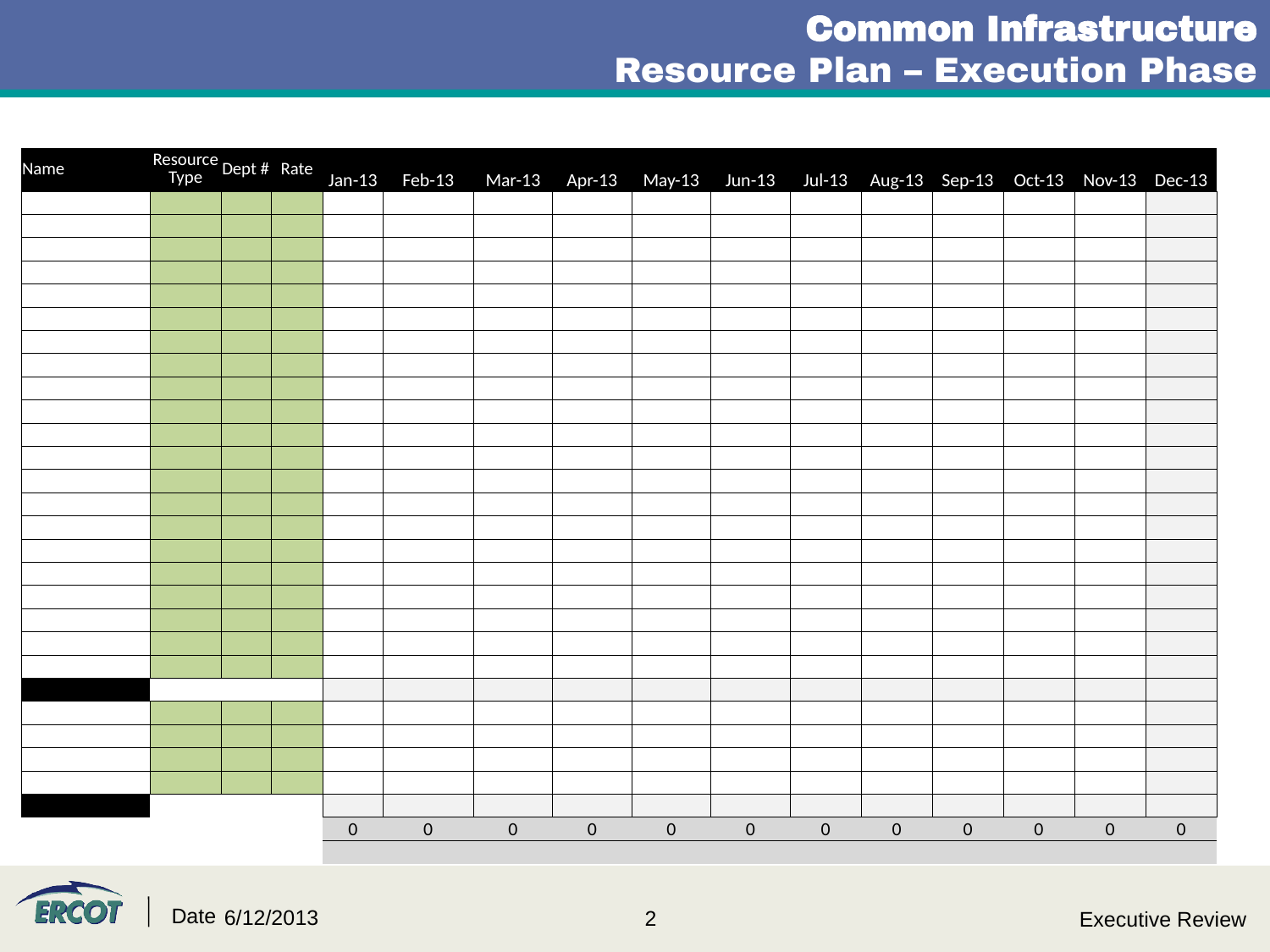

# Common Infrastructure Resource Plan – Execution Phase
| Name | Resource Type | Dept # | Rate | Jan-13 | Feb-13 | Mar-13 | Apr-13 | May-13 | Jun-13 | Jul-13 | Aug-13 | Sep-13 | Oct-13 | Nov-13 | Dec-13 |
| --- | --- | --- | --- | --- | --- | --- | --- | --- | --- | --- | --- | --- | --- | --- | --- |
|  |  |  |  |  |  |  |  |  |  |  |  |  |  |  |  |
|  |  |  |  |  |  |  |  |  |  |  |  |  |  |  |  |
|  |  |  |  |  |  |  |  |  |  |  |  |  |  |  |  |
|  |  |  |  |  |  |  |  |  |  |  |  |  |  |  |  |
|  |  |  |  |  |  |  |  |  |  |  |  |  |  |  |  |
|  |  |  |  |  |  |  |  |  |  |  |  |  |  |  |  |
|  |  |  |  |  |  |  |  |  |  |  |  |  |  |  |  |
|  |  |  |  |  |  |  |  |  |  |  |  |  |  |  |  |
|  |  |  |  |  |  |  |  |  |  |  |  |  |  |  |  |
|  |  |  |  |  |  |  |  |  |  |  |  |  |  |  |  |
|  |  |  |  |  |  |  |  |  |  |  |  |  |  |  |  |
|  |  |  |  |  |  |  |  |  |  |  |  |  |  |  |  |
|  |  |  |  |  |  |  |  |  |  |  |  |  |  |  |  |
|  |  |  |  |  |  |  |  |  |  |  |  |  |  |  |  |
|  |  |  |  |  |  |  |  |  |  |  |  |  |  |  |  |
|  |  |  |  |  |  |  |  |  |  |  |  |  |  |  |  |
|  |  |  |  |  |  |  |  |  |  |  |  |  |  |  |  |
|  |  |  |  |  |  |  |  |  |  |  |  |  |  |  |  |
|  |  |  |  |  |  |  |  |  |  |  |  |  |  |  |  |
|  |  |  |  |  |  |  |  |  |  |  |  |  |  |  |  |
|  |  |  |  |  |  |  |  |  |  |  |  |  |  |  |  |
|  |  |  |  |  |  |  |  |  |  |  |  |  |  |  |  |
|  |  |  |  |  |  |  |  |  |  |  |  |  |  |  |  |
|  |  |  |  |  |  |  |  |  |  |  |  |  |  |  |  |
|  |  |  |  |  |  |  |  |  |  |  |  |  |  |  |  |
|  |  |  |  |  |  |  |  |  |  |  |  |  |  |  |  |
|  |  |  |  |  |  |  |  |  |  |  |  |  |  |  |  |
|  |  |  |  | 0 | 0 | 0 | 0 | 0 | 0 | 0 | 0 | 0 | 0 | 0 | 0 |
|  |  |  |  |  |  |  |  |  |  |  |  |  |  |  |  |
Date
6/12/2013
Executive Review